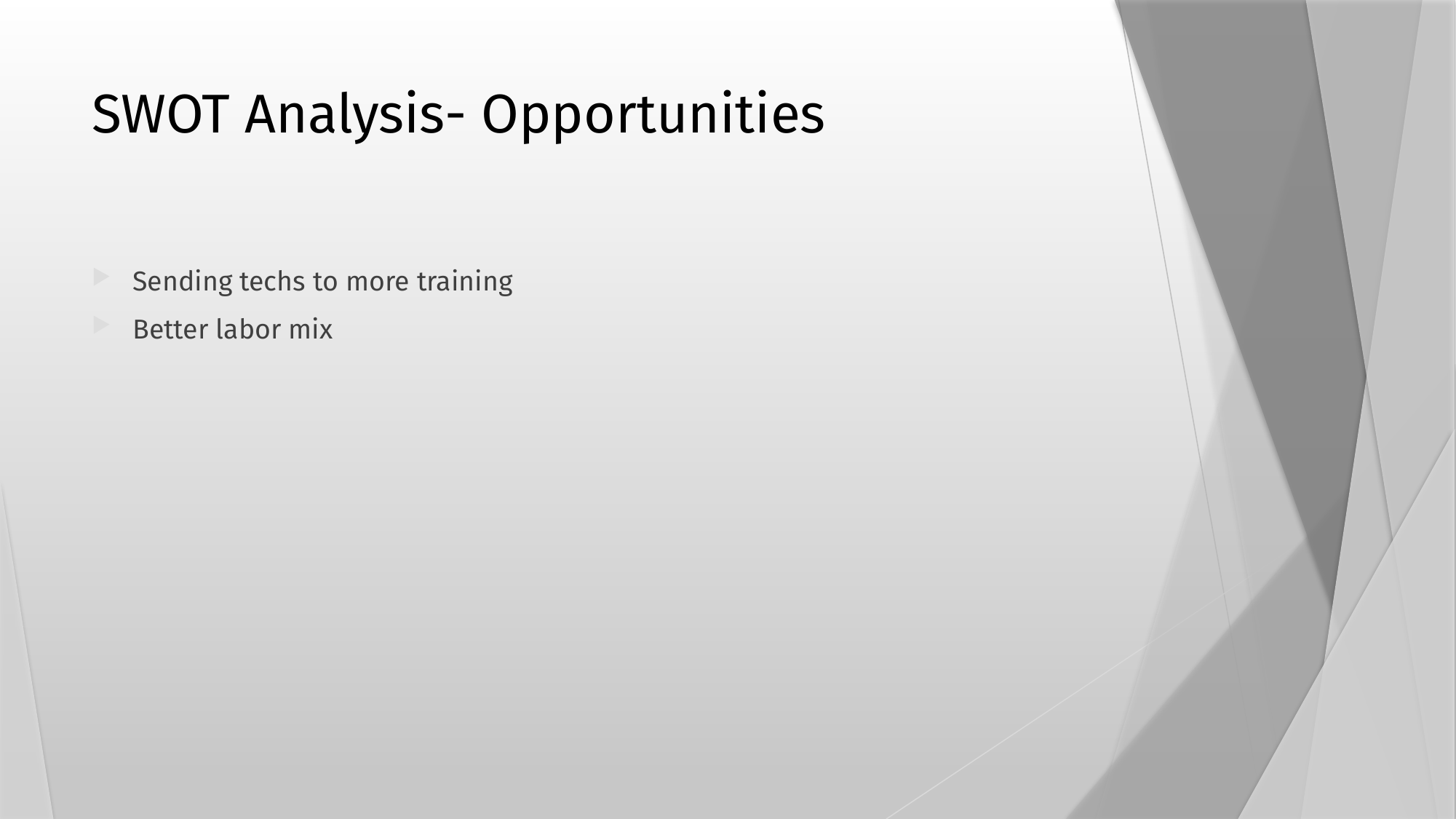

# SWOT Analysis- Opportunities
Sending techs to more training
Better labor mix